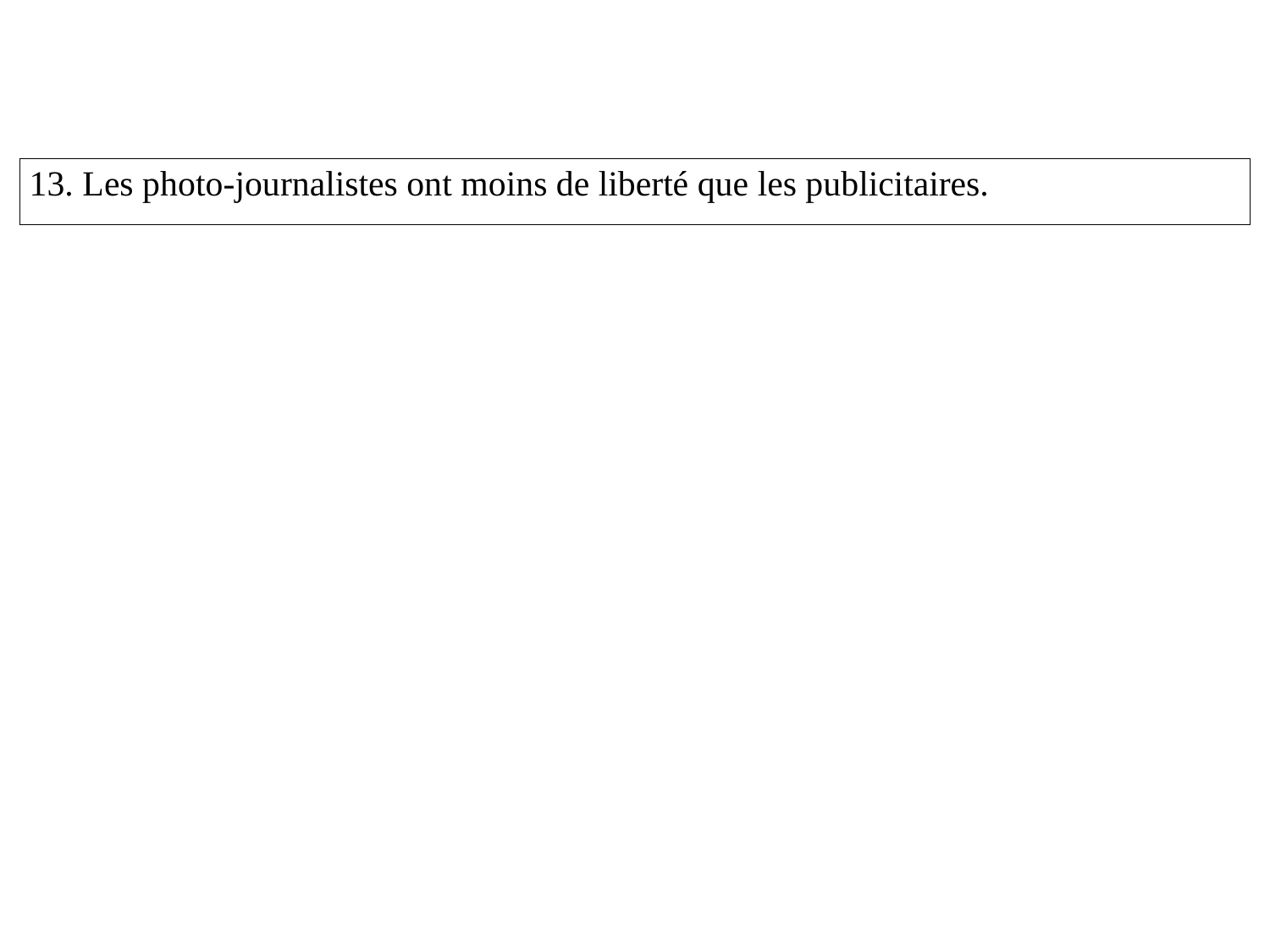

| 13. Les photo-journalistes ont moins de liberté que les publicitaires. |
| --- |